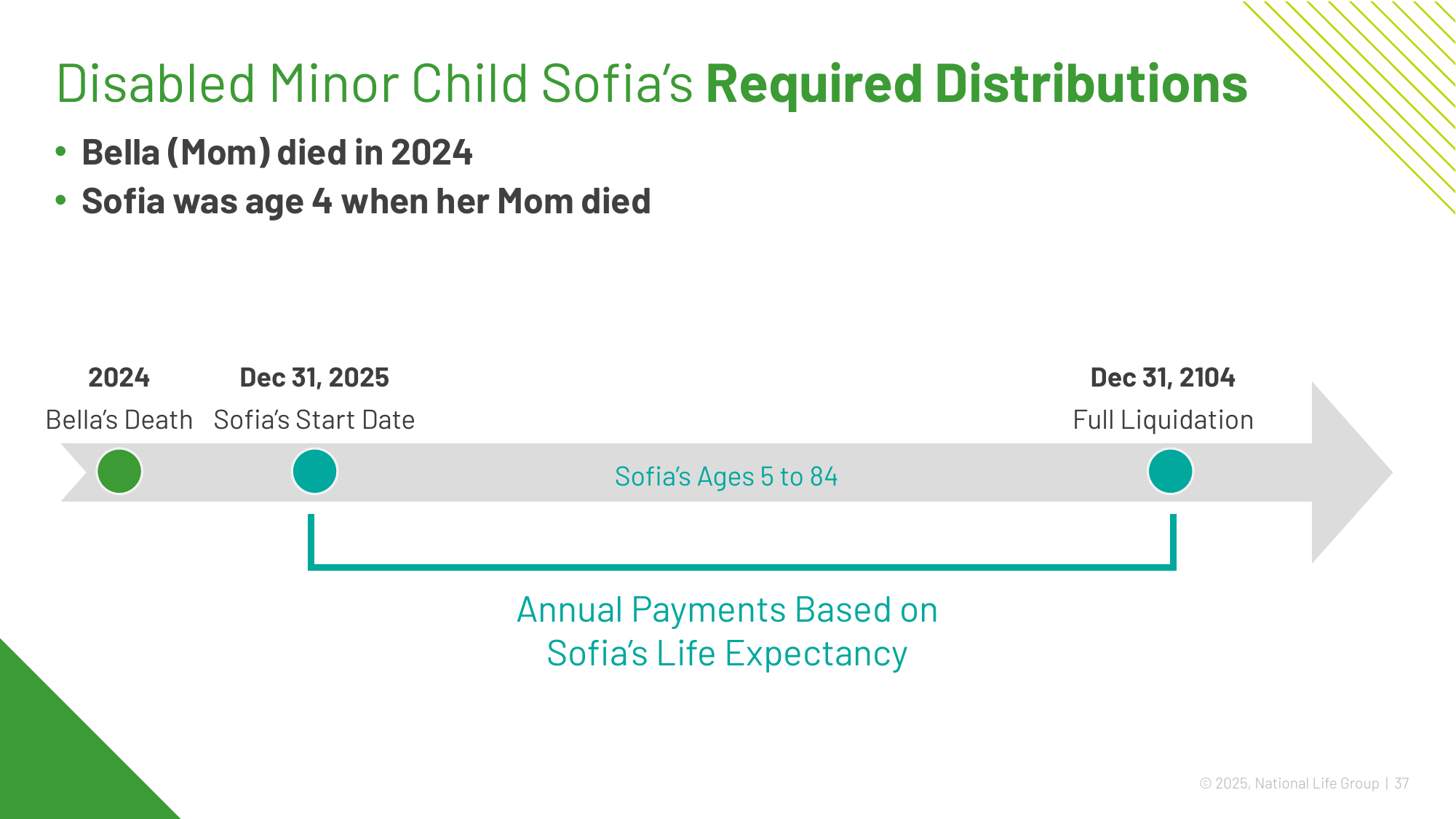

# Disabled Minor Child Sofia’s Required Distributions

Bella (Mom) died in 2024
Sofia was age 4 when her Mom died
2024
Bella’s Death
Dec 31, 2025
Sofia’s Start Date
Dec 31, 2104
Full Liquidation

Sofia’s Ages 5 to 84
Annual Payments Based on Sofia’s Life Expectancy
© 2025, National Life Group  |  37